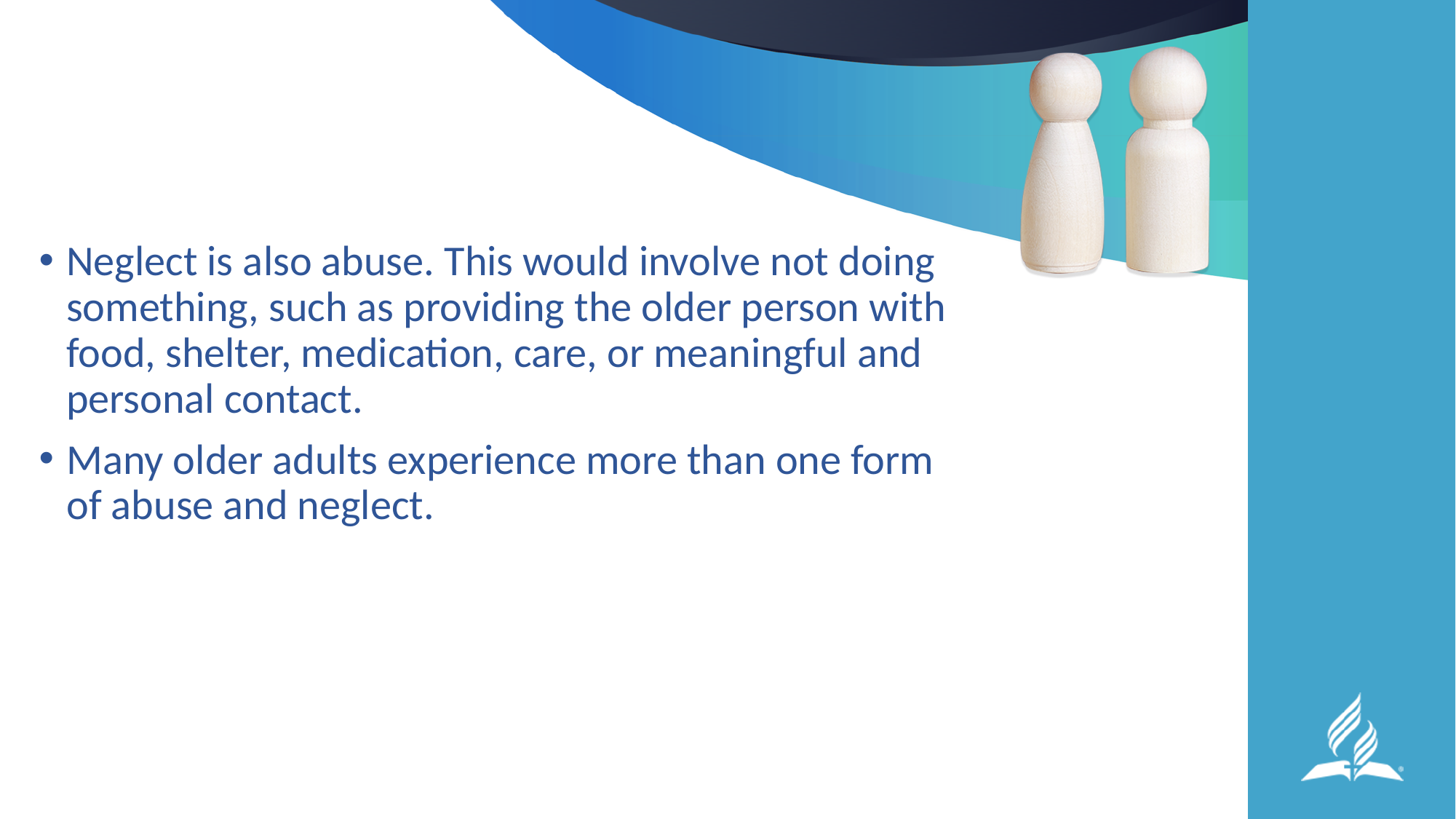

#
Neglect is also abuse. This would involve not doing something, such as providing the older person with food, shelter, medication, care, or meaningful and personal contact.
Many older adults experience more than one form of abuse and neglect.